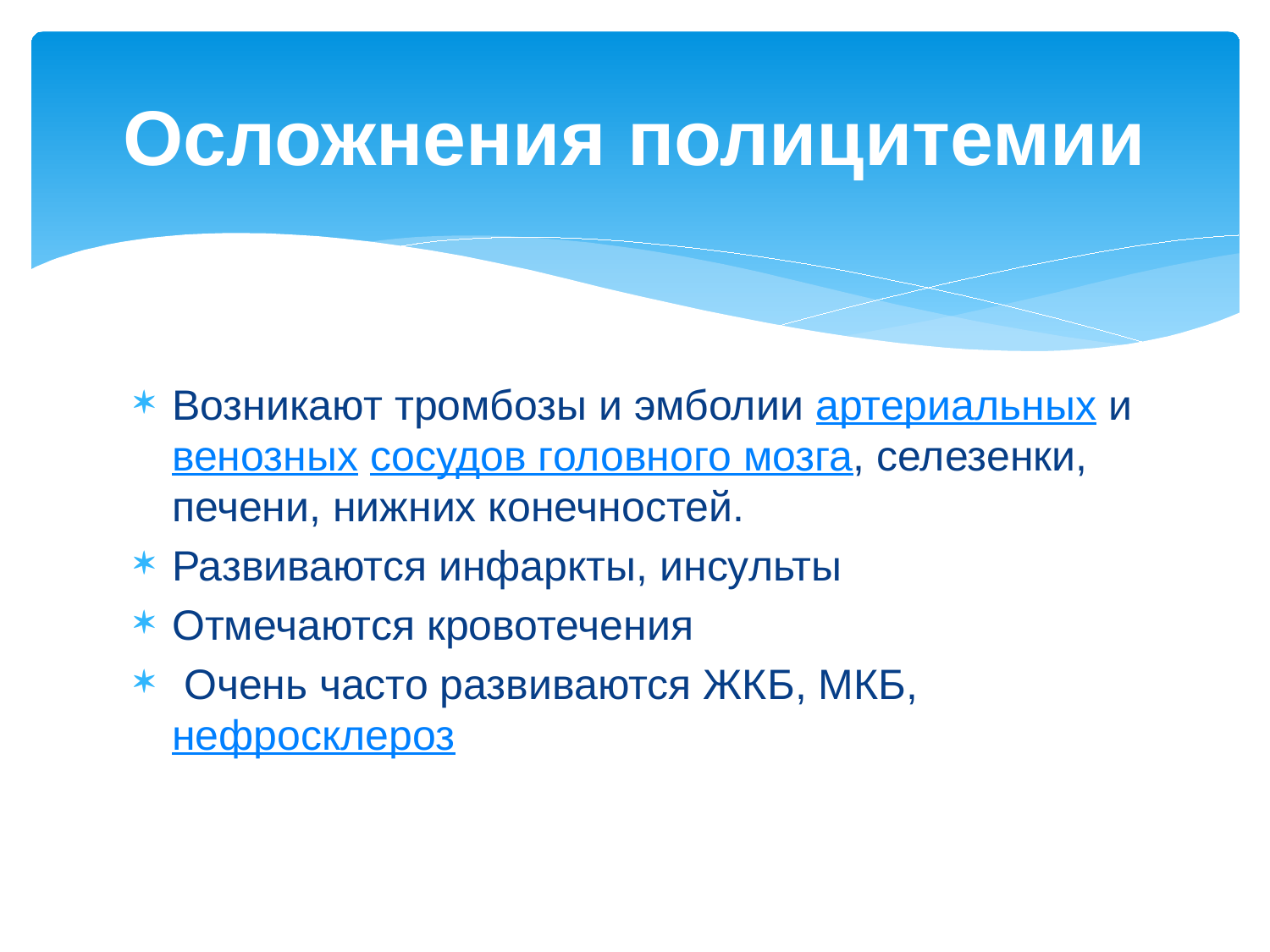

# Осложнения полицитемии
Возникают тромбозы и эмболии артериальных и венозных сосудов головного мозга, селезенки, печени, нижних конечностей.
Развиваются инфаркты, инсульты
Отмечаются кровотечения
 Очень часто развиваются ЖКБ, МКБ, нефросклероз